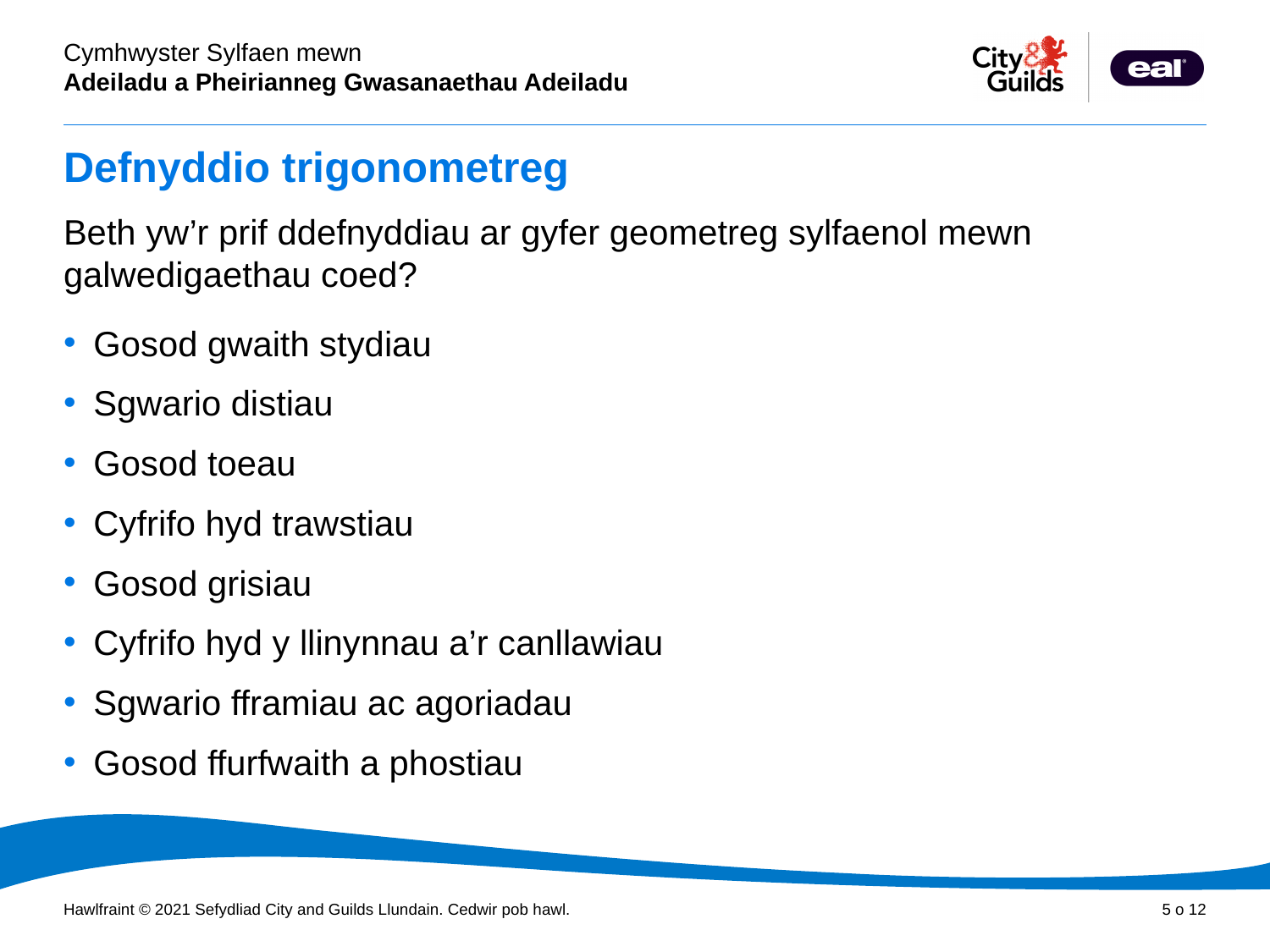

# Defnyddio trigonometreg
Beth yw’r prif ddefnyddiau ar gyfer geometreg sylfaenol mewn galwedigaethau coed?
Gosod gwaith stydiau
Sgwario distiau
Gosod toeau
Cyfrifo hyd trawstiau
Gosod grisiau
Cyfrifo hyd y llinynnau a’r canllawiau
Sgwario fframiau ac agoriadau
Gosod ffurfwaith a phostiau